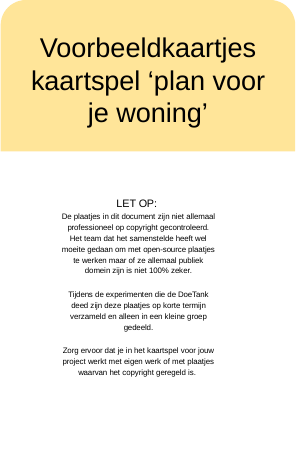

Voorbeeldkaartjes kaartspel ‘plan voor je woning’
LET OP:
De plaatjes in dit document zijn niet allemaal professioneel op copyright gecontroleerd. Het team dat het samenstelde heeft wel moeite gedaan om met open-source plaatjes te werken maar of ze allemaal publiek domein zijn is niet 100% zeker.

Tijdens de experimenten die de DoeTank deed zijn deze plaatjes op korte termijn verzameld en alleen in een kleine groep gedeeld.

Zorg ervoor dat je in het kaartspel voor jouw project werkt met eigen werk of met plaatjes waarvan het copyright geregeld is.